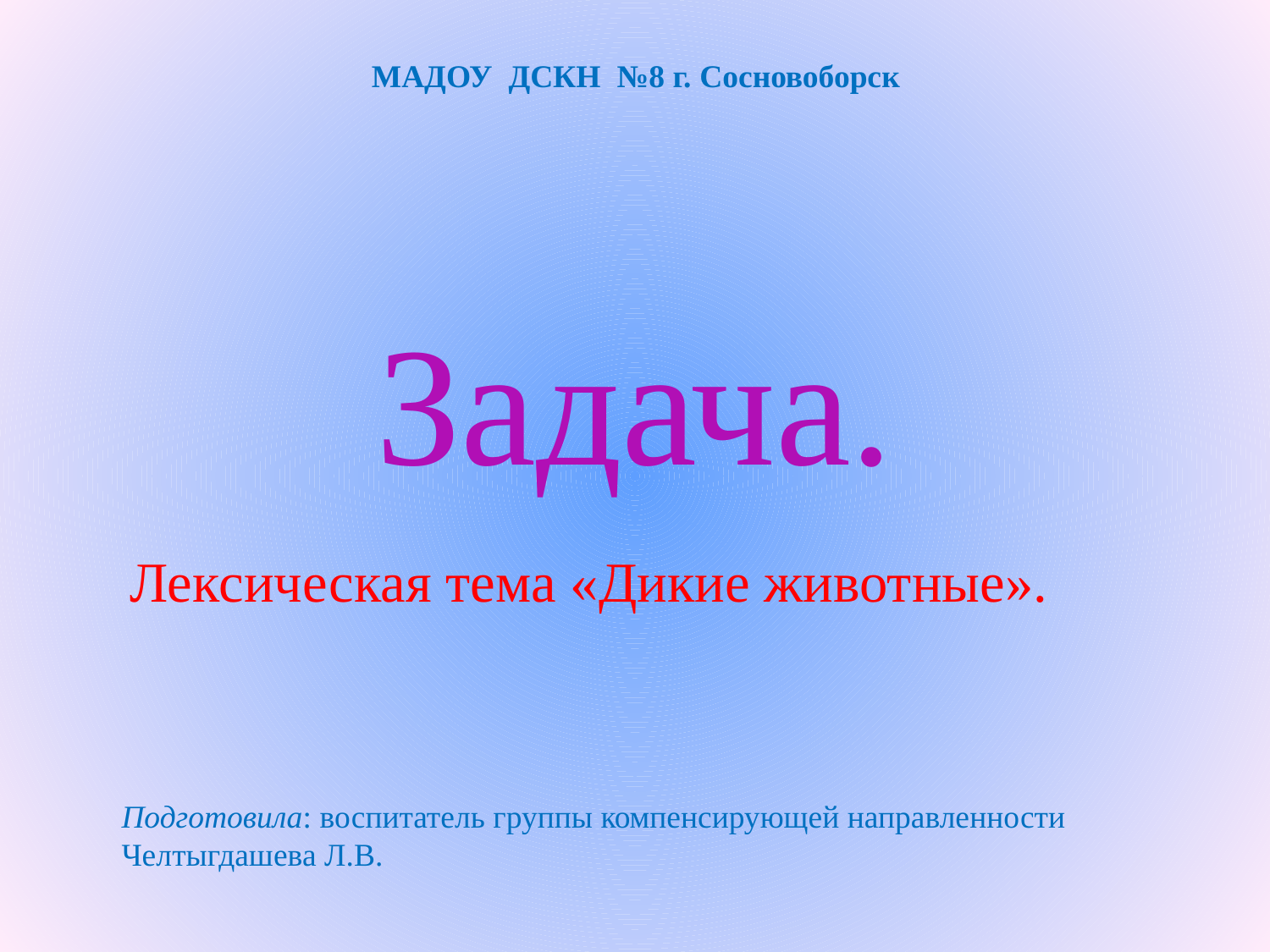

МАДОУ  ДСКН  №8 г. Сосновоборск
# Задача.
Лексическая тема «Дикие животные».
Подготовила: воспитатель группы компенсирующей направленности Челтыгдашева Л.В.